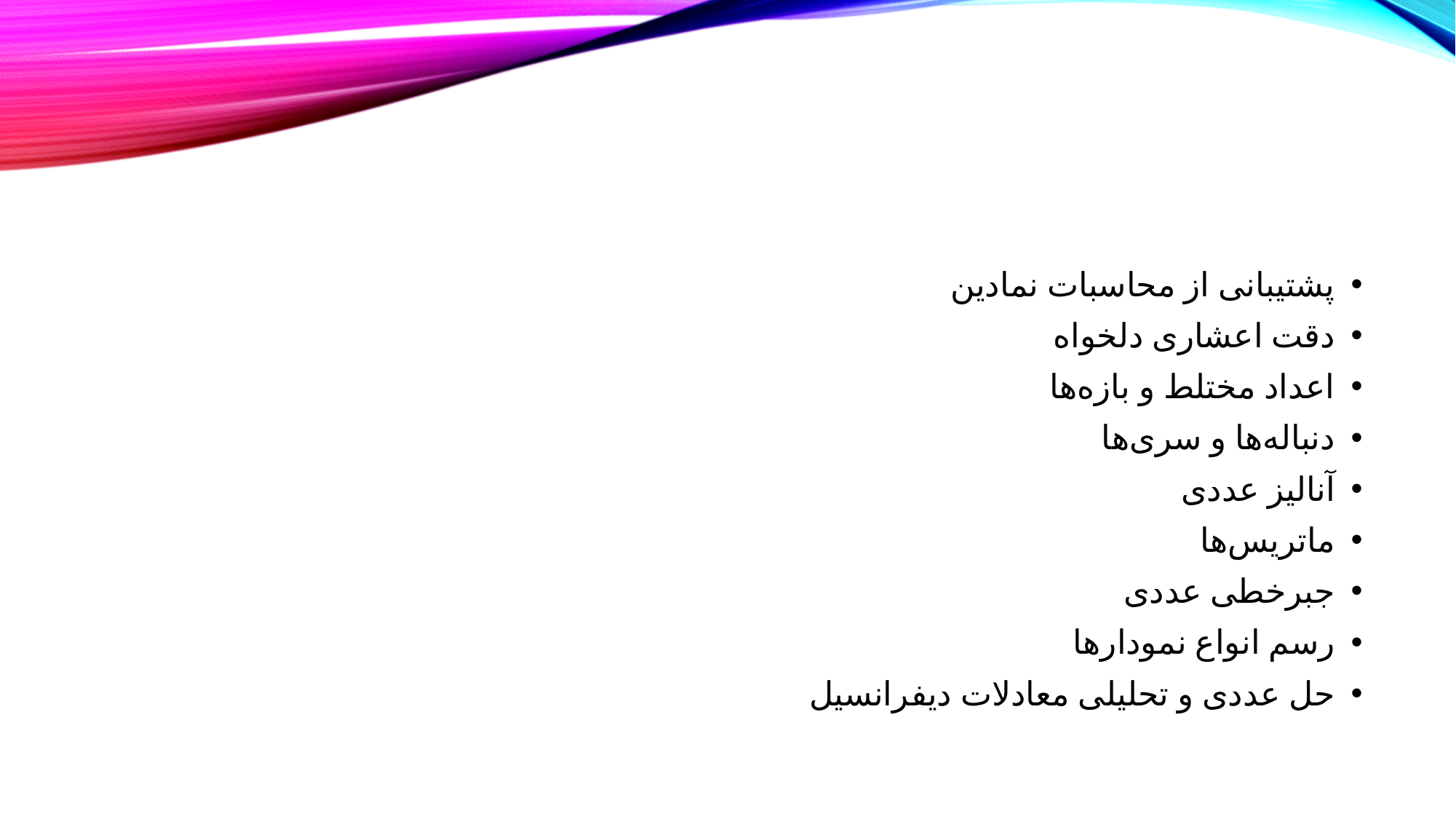

#
پشتیبانی از محاسبات نمادین
دقت اعشاری دلخواه
اعداد مختلط و بازه‌ها
دنباله‌ها و سری‌ها
آنالیز عددی
ماتریس‌ها
جبرخطی عددی
رسم انواع نمودارها
حل عددی و تحلیلی معادلات دیفرانسیل
محاسبات پیوسته و گسسته
بهینه‌سازی
آمار (مدل‌سازی، توزیع احتمال و ...)
سری زمانی
پردازش سیگنال
نظریه اعداد
نظریه گروه‌ها
برنامه‌نویسی موازی
گراف